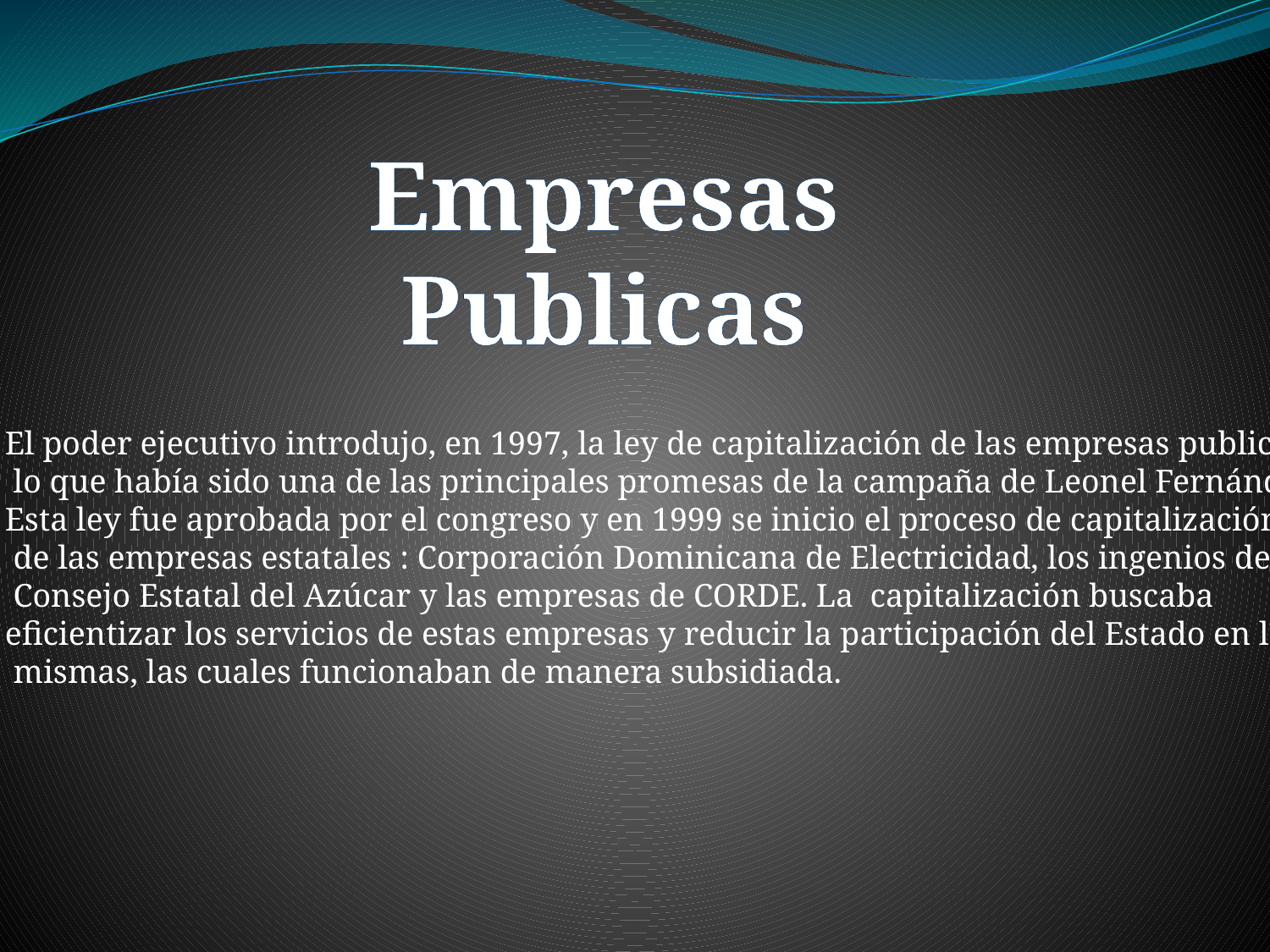

Empresas Publicas
El poder ejecutivo introdujo, en 1997, la ley de capitalización de las empresas publicas,
 lo que había sido una de las principales promesas de la campaña de Leonel Fernández.
Esta ley fue aprobada por el congreso y en 1999 se inicio el proceso de capitalización
 de las empresas estatales : Corporación Dominicana de Electricidad, los ingenios del
 Consejo Estatal del Azúcar y las empresas de CORDE. La  capitalización buscaba
eficientizar los servicios de estas empresas y reducir la participación del Estado en las
 mismas, las cuales funcionaban de manera subsidiada.